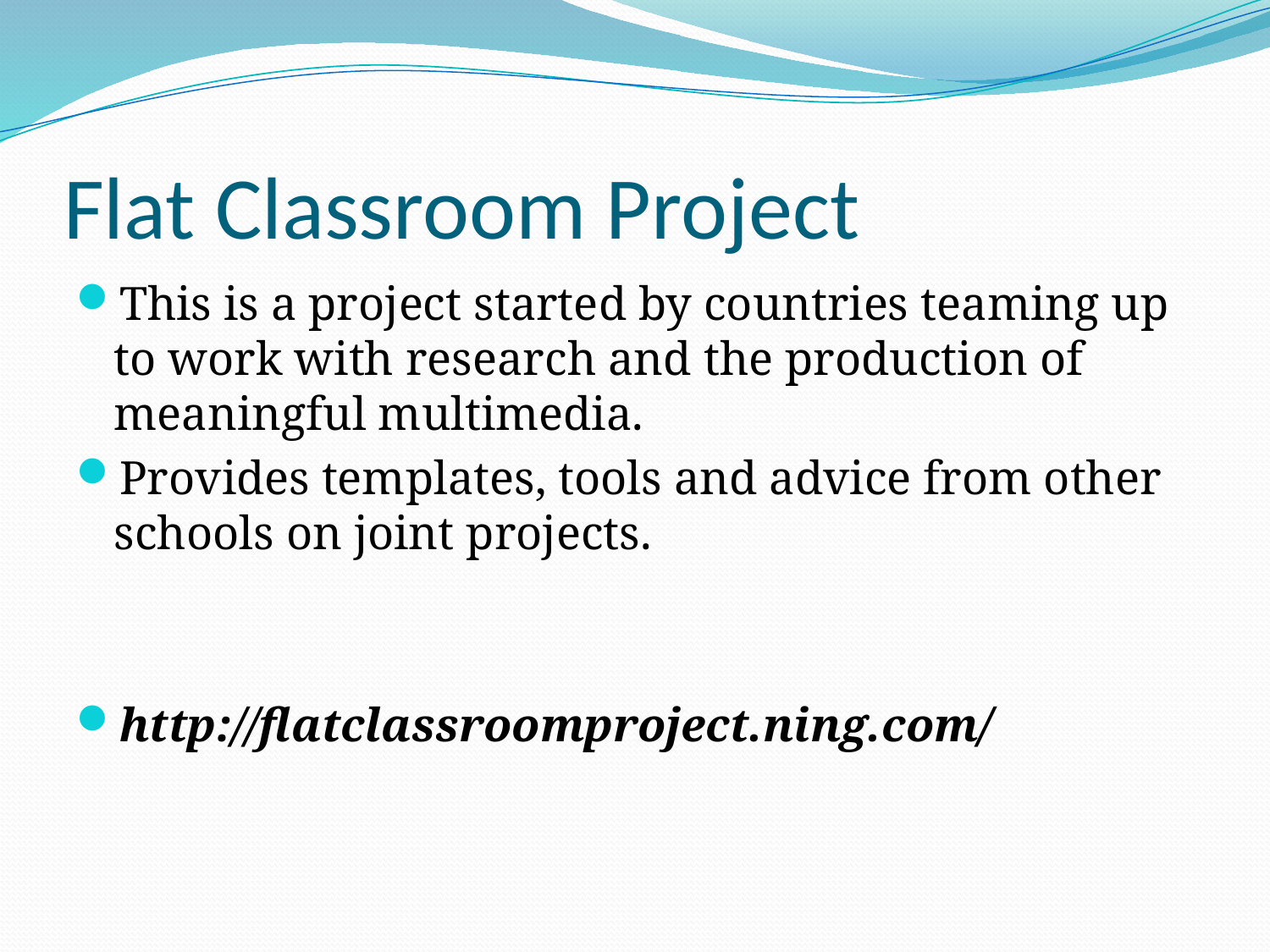

# Flat Classroom Project
This is a project started by countries teaming up to work with research and the production of meaningful multimedia.
Provides templates, tools and advice from other schools on joint projects.

http://flatclassroomproject.ning.com/